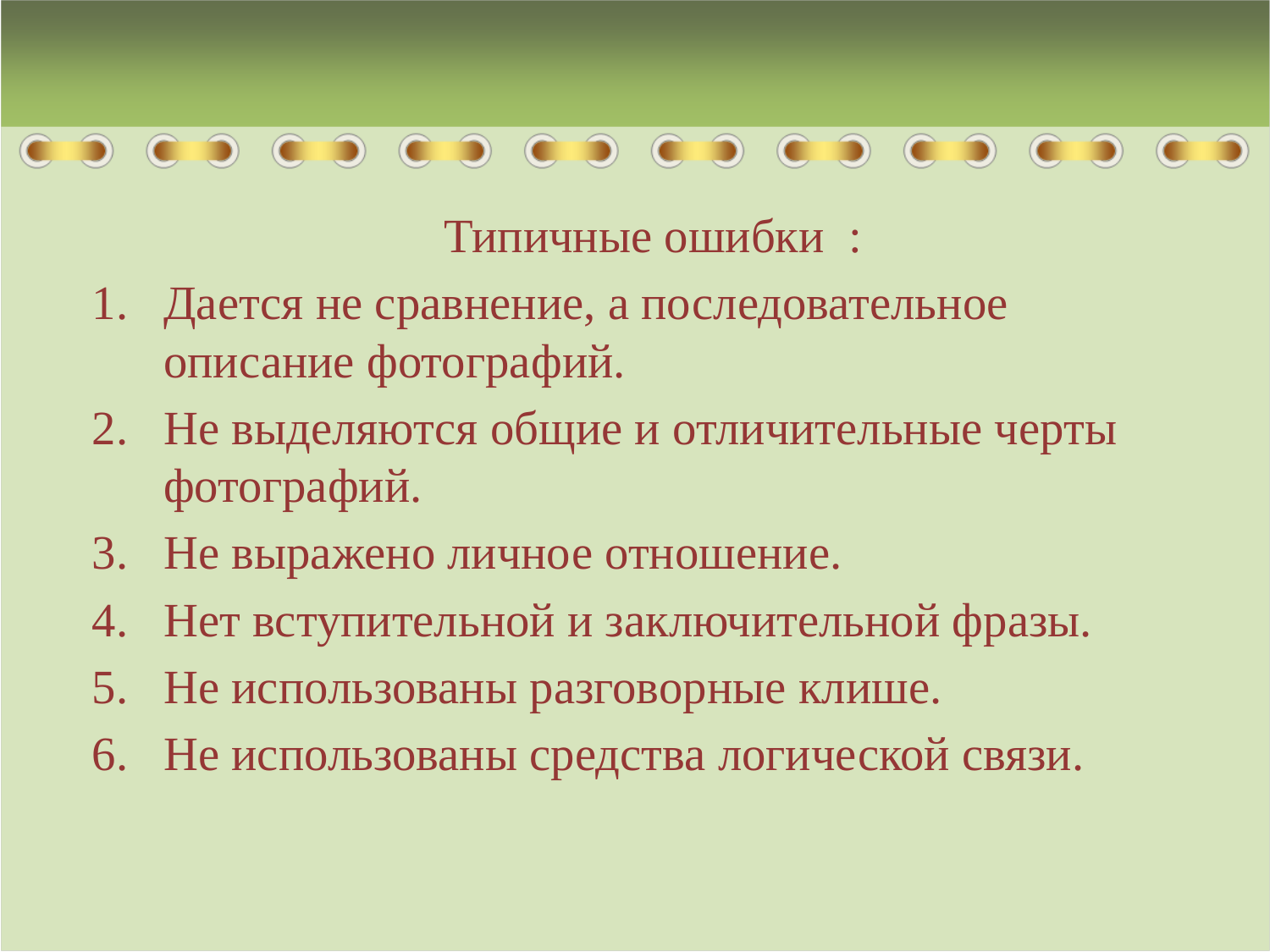

Типичные ошибки  :
Дается не сравнение, а последовательное описание фотографий.
Не выделяются общие и отличительные черты фотографий.
Не выражено личное отношение.
Нет вступительной и заключительной фразы.
Не использованы разговорные клише.
Не использованы средства логической связи.